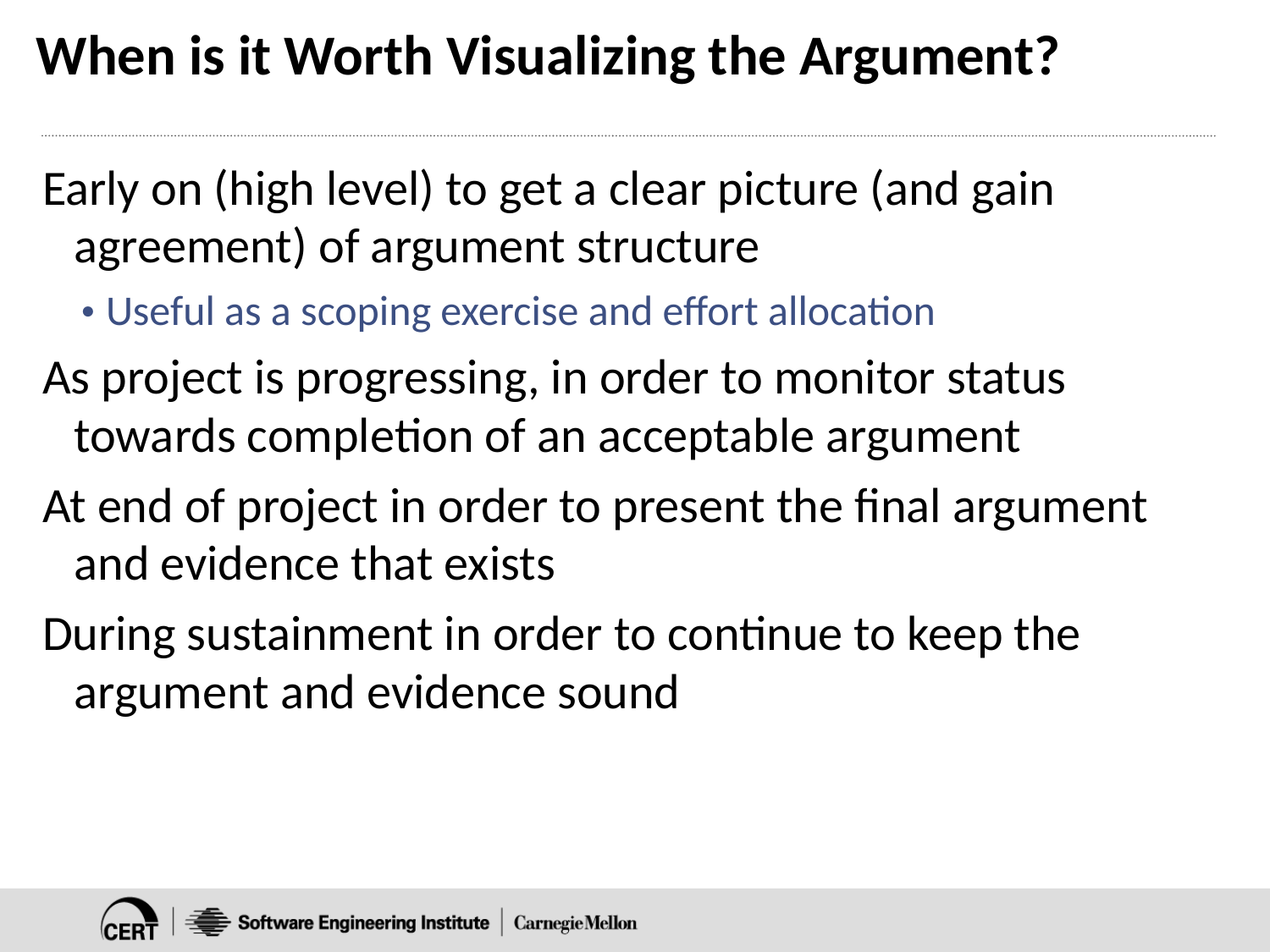

# When is it Worth Visualizing the Argument?
Early on (high level) to get a clear picture (and gain agreement) of argument structure
Useful as a scoping exercise and effort allocation
As project is progressing, in order to monitor status towards completion of an acceptable argument
At end of project in order to present the final argument and evidence that exists
During sustainment in order to continue to keep the argument and evidence sound